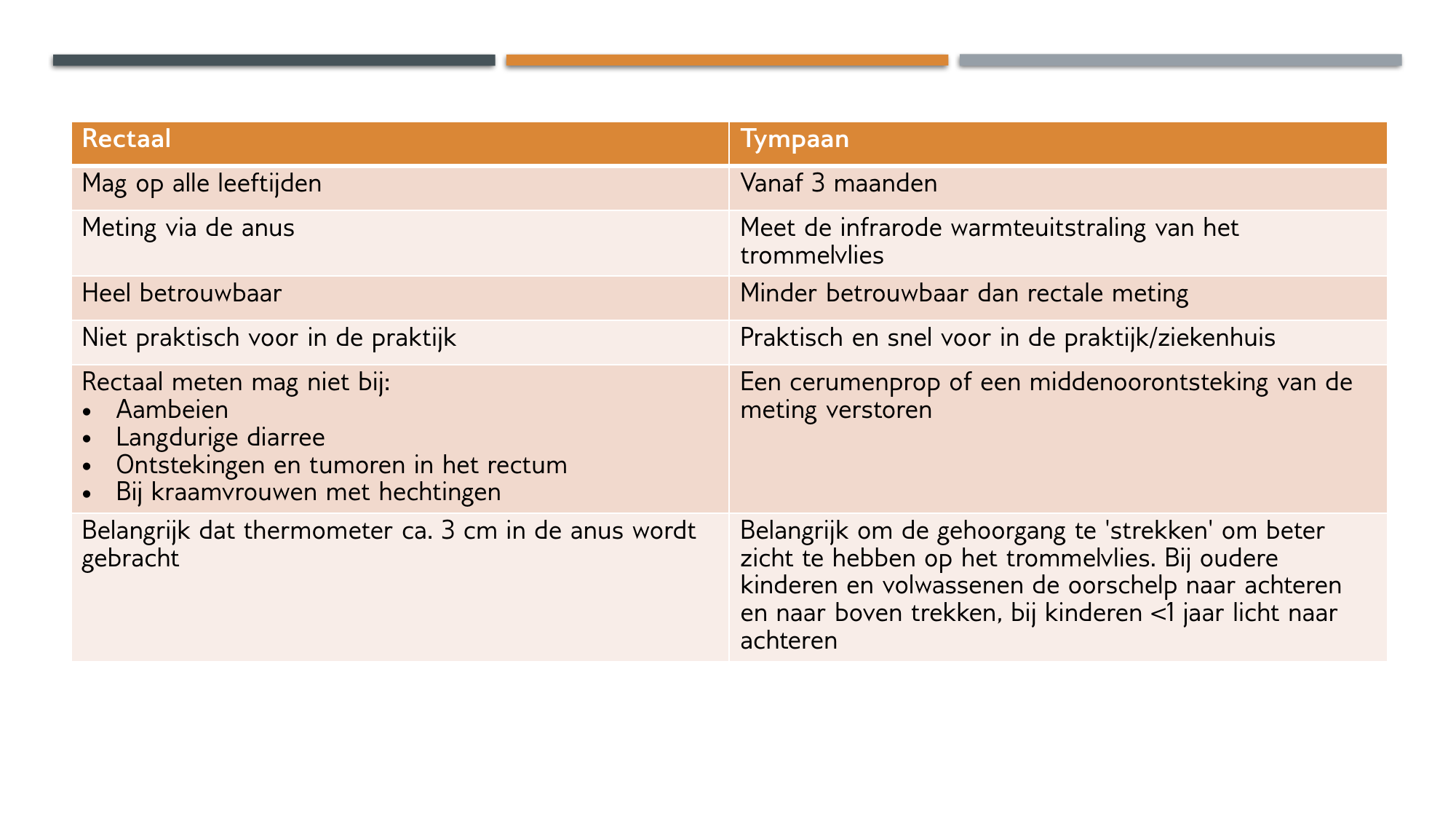

| Rectaal | Tympaan |
| --- | --- |
| Mag op alle leeftijden | Vanaf 3 maanden |
| Meting via de anus | Meet de infrarode warmteuitstraling van het trommelvlies |
| Heel betrouwbaar | Minder betrouwbaar dan rectale meting |
| Niet praktisch voor in de praktijk | Praktisch en snel voor in de praktijk/ziekenhuis |
| Rectaal meten mag niet bij: Aambeien Langdurige diarree Ontstekingen en tumoren in het rectum Bij kraamvrouwen met hechtingen | Een cerumenprop of een middenoorontsteking van de meting verstoren |
| Belangrijk dat thermometer ca. 3 cm in de anus wordt gebracht | Belangrijk om de gehoorgang te 'strekken' om beter zicht te hebben op het trommelvlies. Bij oudere kinderen en volwassenen de oorschelp naar achteren en naar boven trekken, bij kinderen <1 jaar licht naar achteren |